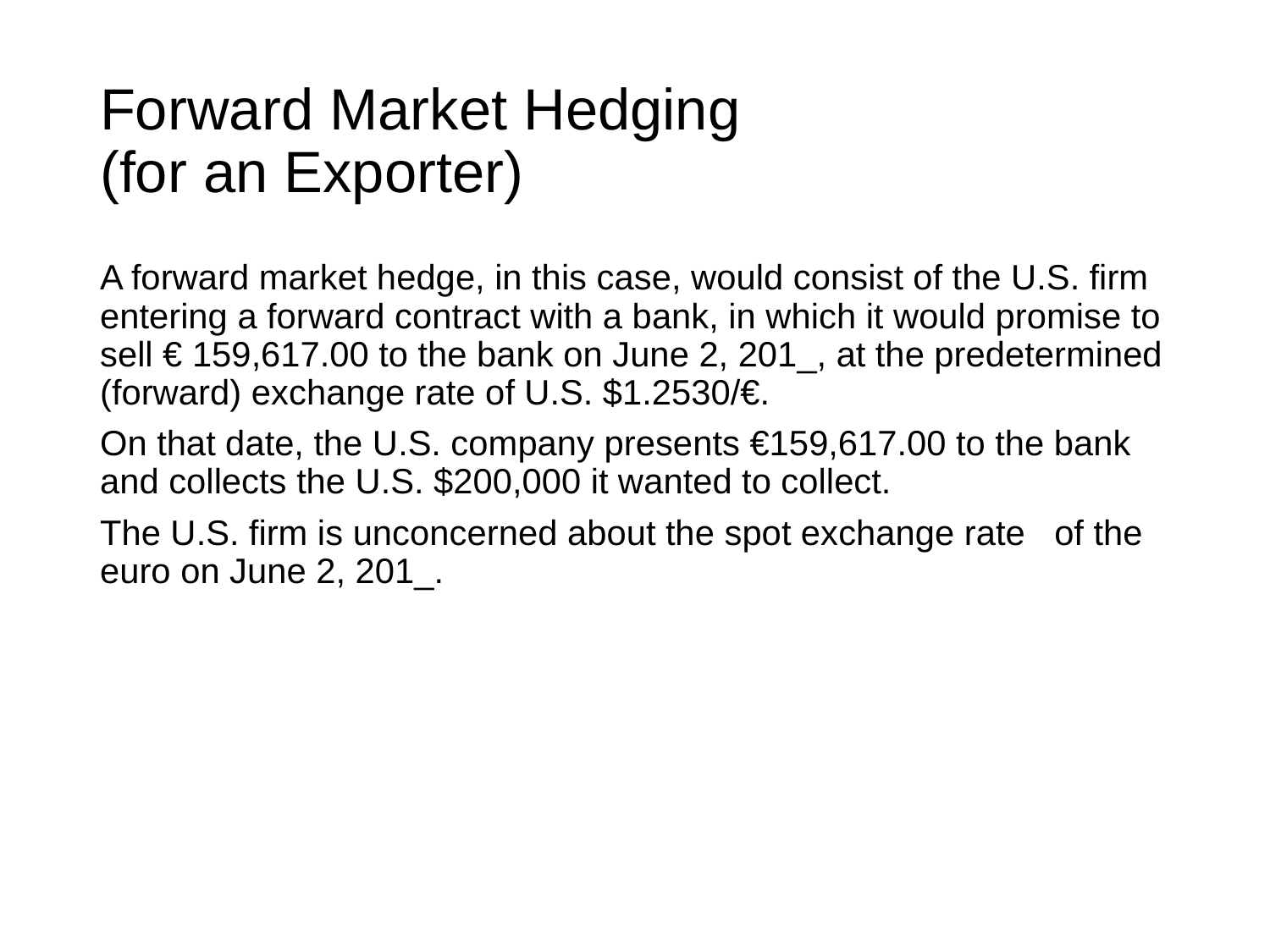

# Forward Market Hedging (for an Exporter)
A forward market hedge, in this case, would consist of the U.S. firm entering a forward contract with a bank, in which it would promise to sell € 159,617.00 to the bank on June 2, 201_, at the predetermined (forward) exchange rate of U.S. $1.2530/€.
On that date, the U.S. company presents €159,617.00 to the bank and collects the U.S. $200,000 it wanted to collect.
The U.S. firm is unconcerned about the spot exchange rate   of the euro on June 2, 201_.